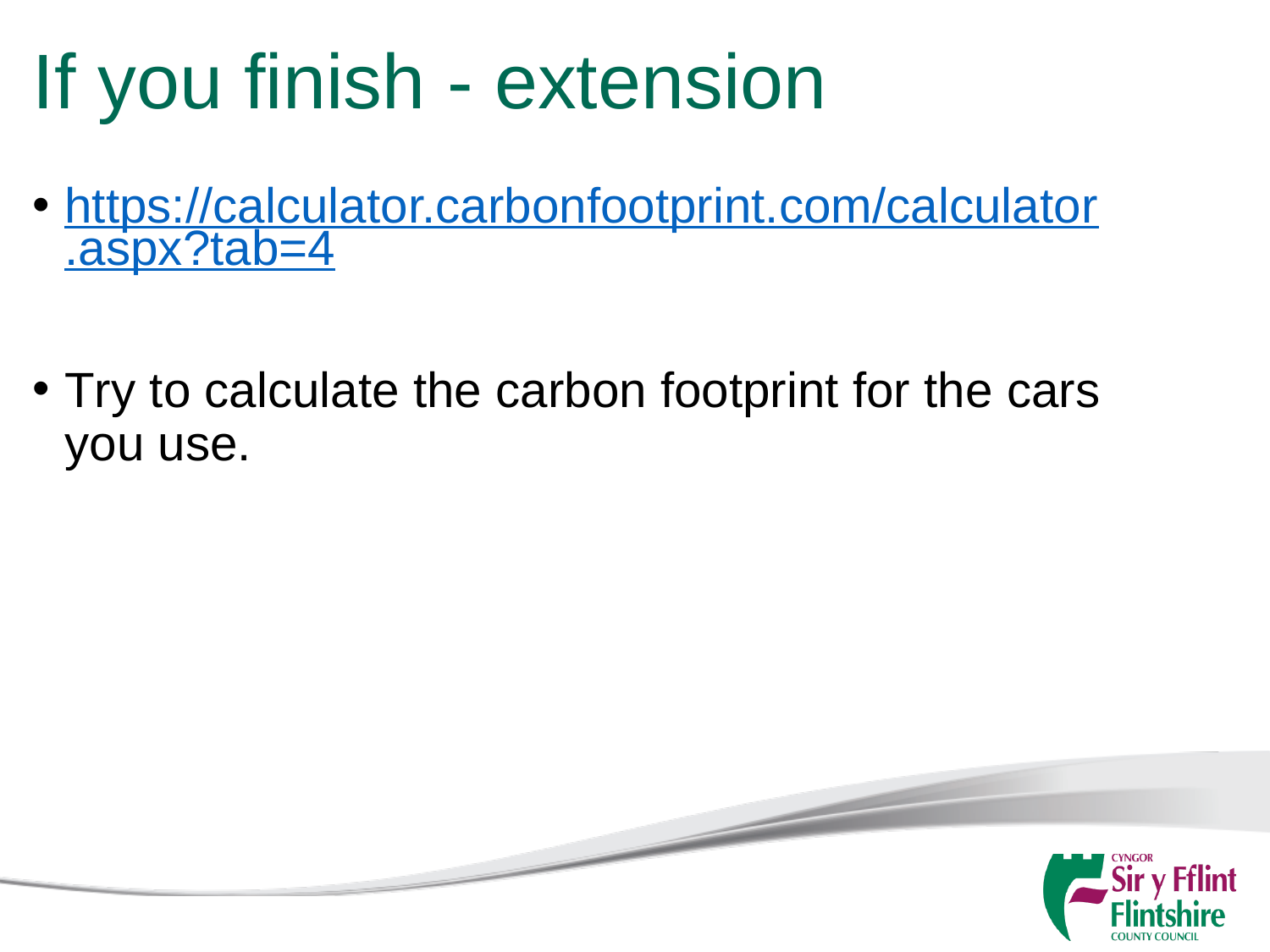

# If you finish - extension
https://calculator.carbonfootprint.com/calculator.aspx?tab=4

Try to calculate the carbon footprint for the cars you use.